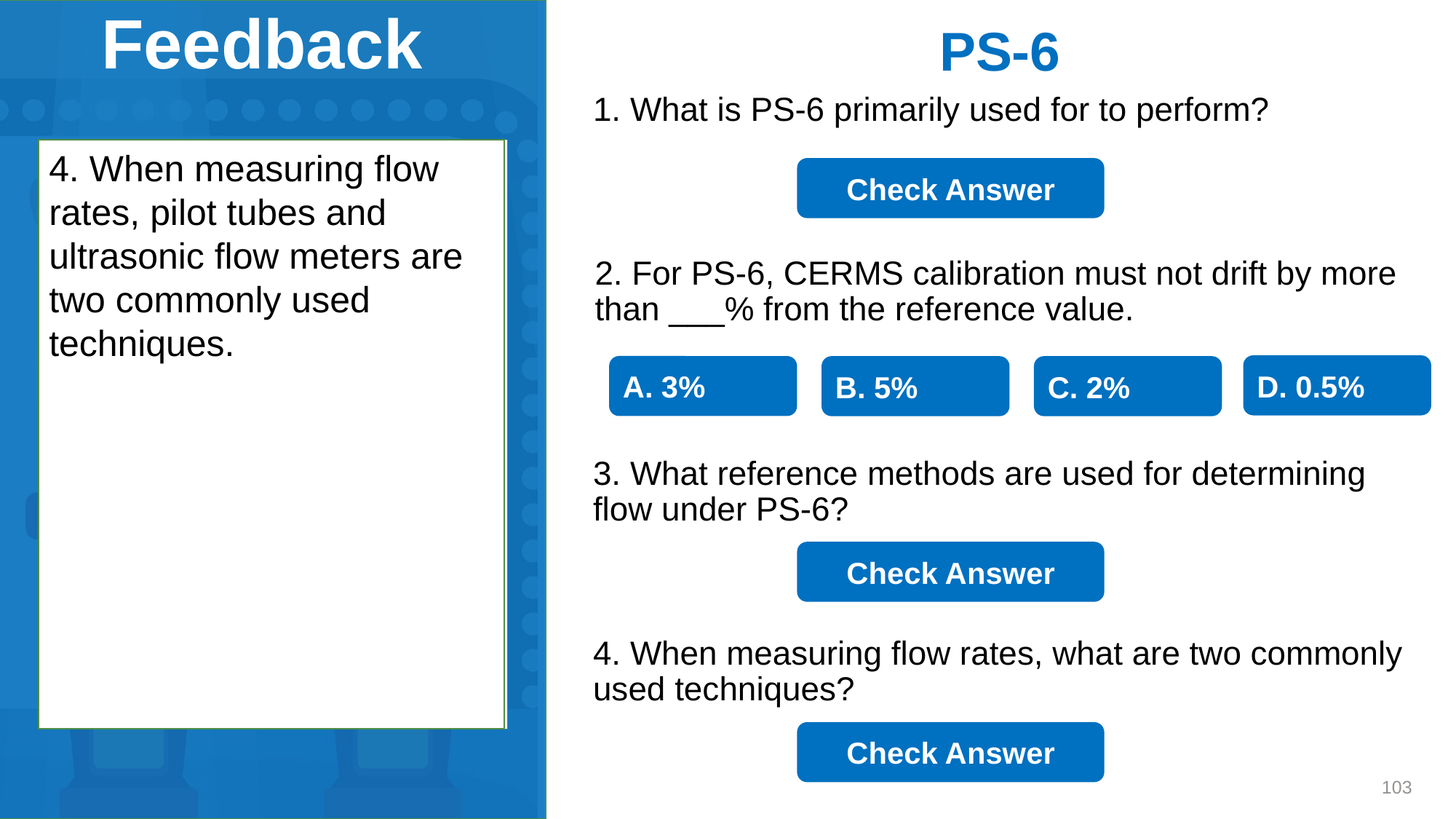

PS-6
1. What is PS-6 primarily used for to perform?
2. A. 3%
4. When measuring flow rates, pilot tubes and ultrasonic flow meters are two commonly used techniques.
1. PS-6 is primarily used to perform CERMS installation and certification.
3. Reference methods 2, 2A, 2B, 2C, and 2D are used for determining flow under PS-6.
Check Answer
2. For PS-6, CERMS calibration must not drift by more than ___% from the reference value.

D. 0.5%
A. 3%
B. 5%
C. 2%
3. What reference methods are used for determining flow under PS-6?

Check Answer
4. When measuring flow rates, what are two commonly used techniques?
Check Answer
103